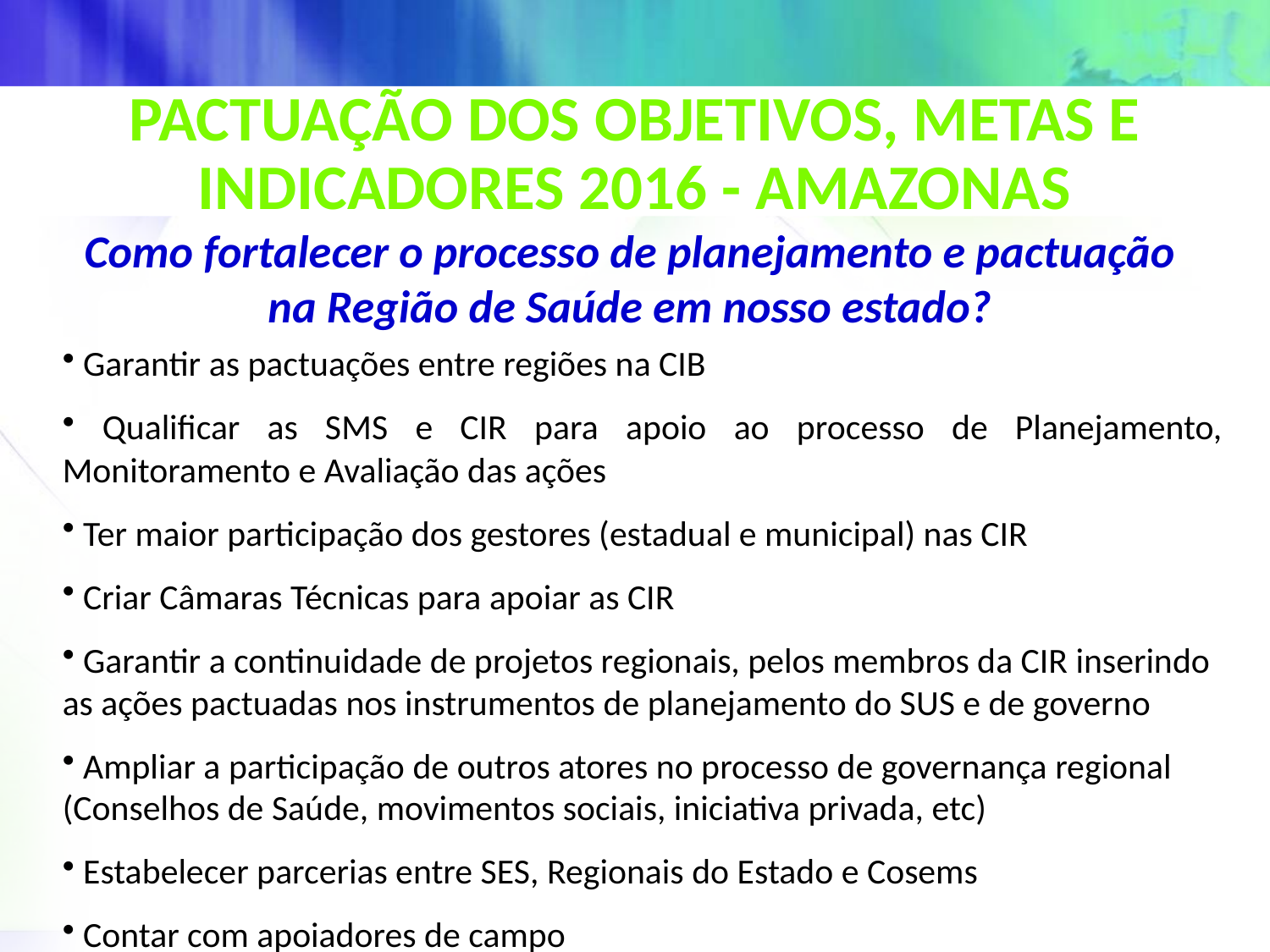

# Pactuação dos Objetivos, Metas e Indicadores 2016 - amazonas
Como fortalecer o processo de planejamento e pactuação na Região de Saúde em nosso estado?
 Garantir as pactuações entre regiões na CIB
 Qualificar as SMS e CIR para apoio ao processo de Planejamento, Monitoramento e Avaliação das ações
 Ter maior participação dos gestores (estadual e municipal) nas CIR
 Criar Câmaras Técnicas para apoiar as CIR
 Garantir a continuidade de projetos regionais, pelos membros da CIR inserindo as ações pactuadas nos instrumentos de planejamento do SUS e de governo
 Ampliar a participação de outros atores no processo de governança regional (Conselhos de Saúde, movimentos sociais, iniciativa privada, etc)
 Estabelecer parcerias entre SES, Regionais do Estado e Cosems
 Contar com apoiadores de campo